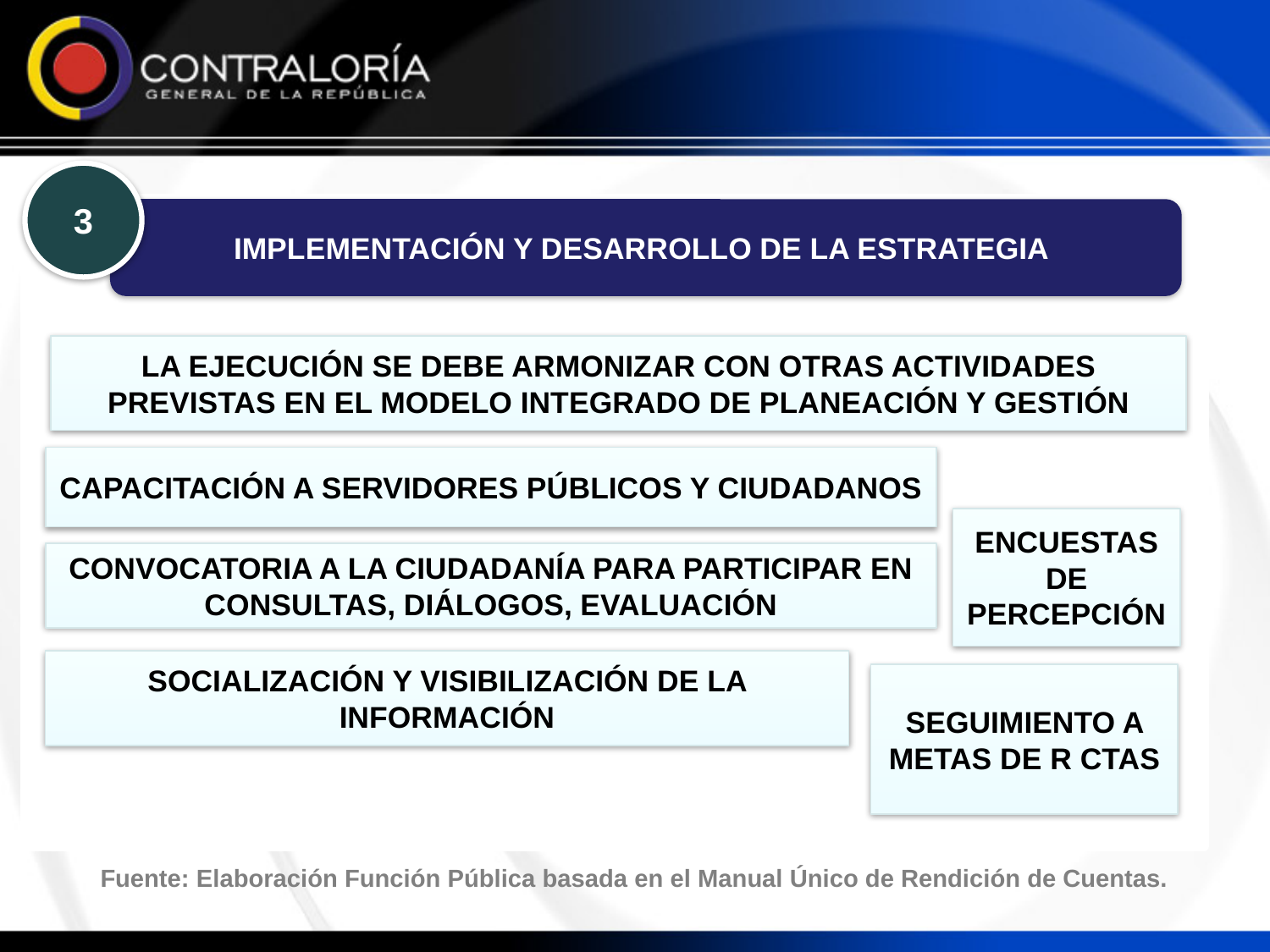

3

IMPLEMENTACIÓN Y DESARROLLO DE LA ESTRATEGIA

LA EJECUCIÓN SE DEBE ARMONIZAR CON OTRAS ACTIVIDADES PREVISTAS EN EL MODELO INTEGRADO DE PLANEACIÓN Y GESTIÓN

CAPACITACIÓN A SERVIDORES PÚBLICOS Y CIUDADANOS
ENCUESTAS DE PERCEPCIÓN
CONVOCATORIA A LA CIUDADANÍA PARA PARTICIPAR EN CONSULTAS, DIÁLOGOS, EVALUACIÓN
SOCIALIZACIÓN Y VISIBILIZACIÓN DE LA INFORMACIÓN
SEGUIMIENTO A METAS DE R CTAS
Fuente: Elaboración Función Pública basada en el Manual Único de Rendición de Cuentas.